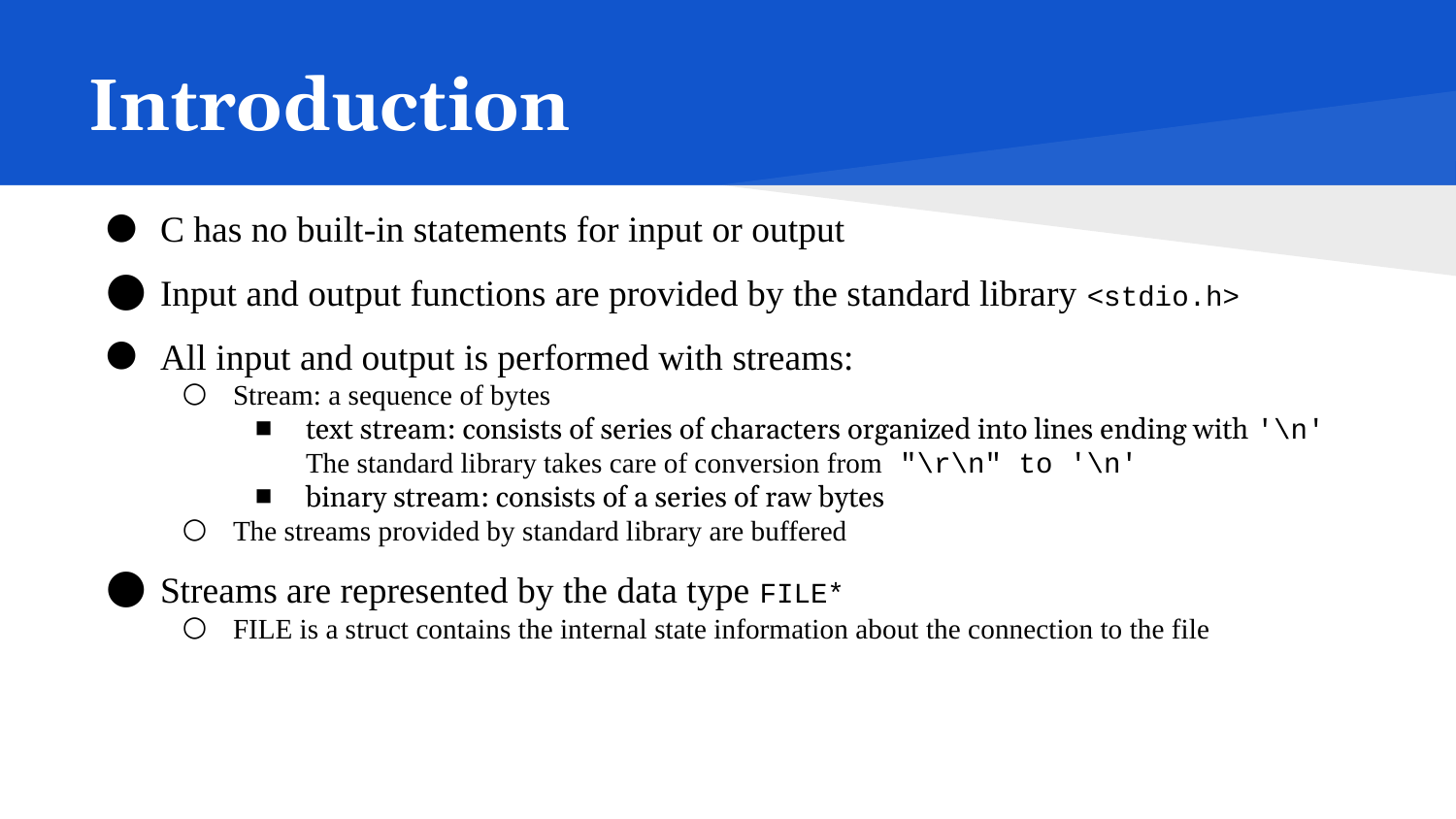

# Introduction
C has no built-in statements for input or output
Input and output functions are provided by the standard library <stdio.h>
All input and output is performed with streams:
Stream: a sequence of bytes
text stream: consists of series of characters organized into lines ending with '\n'
The standard library takes care of conversion from "\r\n" to '\n'
binary stream: consists of a series of raw bytes
The streams provided by standard library are buffered
Streams are represented by the data type FILE*
FILE is a struct contains the internal state information about the connection to the file